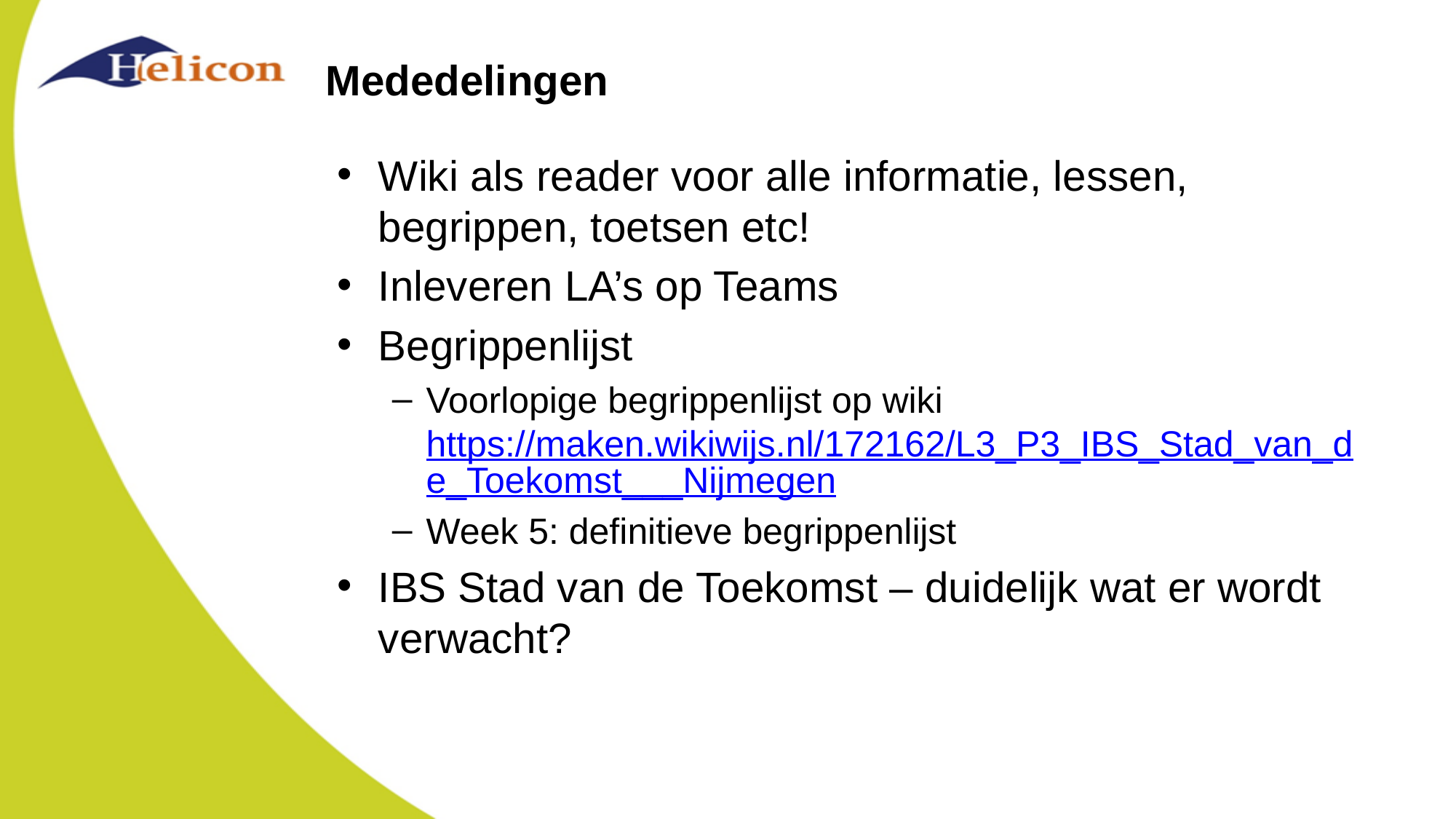

# Mededelingen
Wiki als reader voor alle informatie, lessen, begrippen, toetsen etc!
Inleveren LA’s op Teams
Begrippenlijst
Voorlopige begrippenlijst op wiki https://maken.wikiwijs.nl/172162/L3_P3_IBS_Stad_van_de_Toekomst___Nijmegen
Week 5: definitieve begrippenlijst
IBS Stad van de Toekomst – duidelijk wat er wordt verwacht?